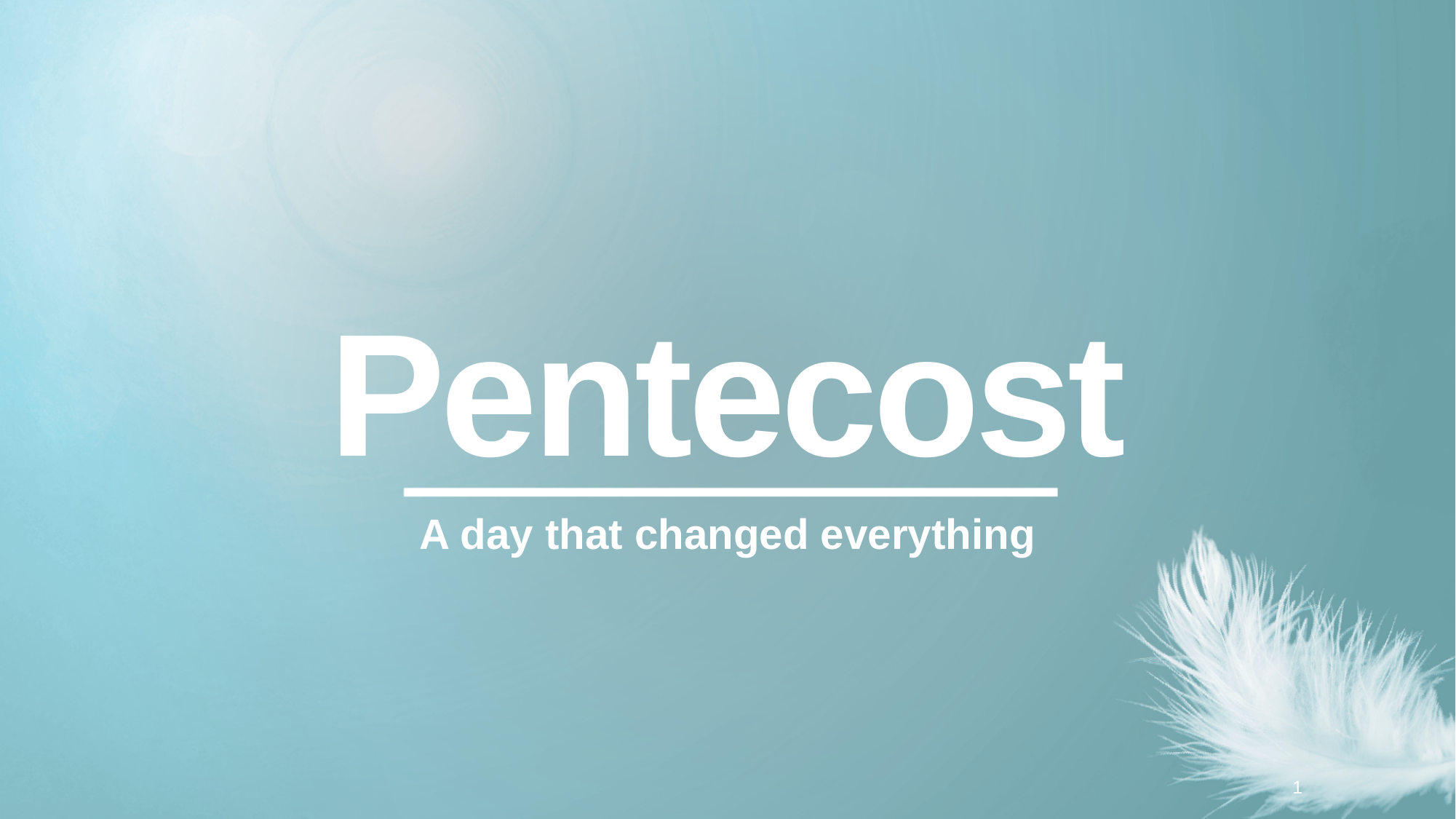

Pentecost
A day that changed everything
1